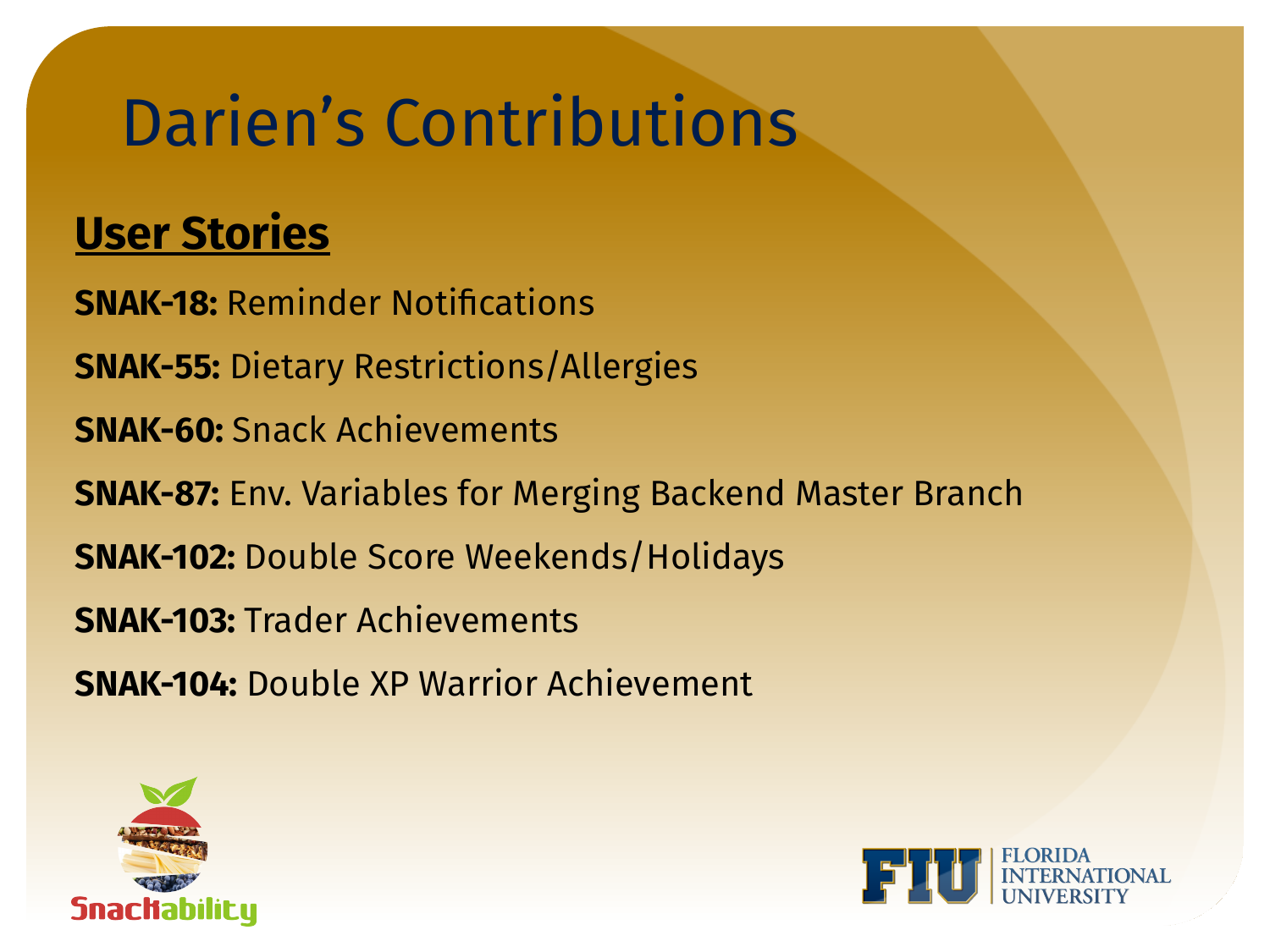

# Darien’s Contributions
User Stories
SNAK-18: Reminder Notifications
SNAK-55: Dietary Restrictions/Allergies
SNAK-60: Snack Achievements
SNAK-87: Env. Variables for Merging Backend Master Branch
SNAK-102: Double Score Weekends/Holidays
SNAK-103: Trader Achievements
SNAK-104: Double XP Warrior Achievement